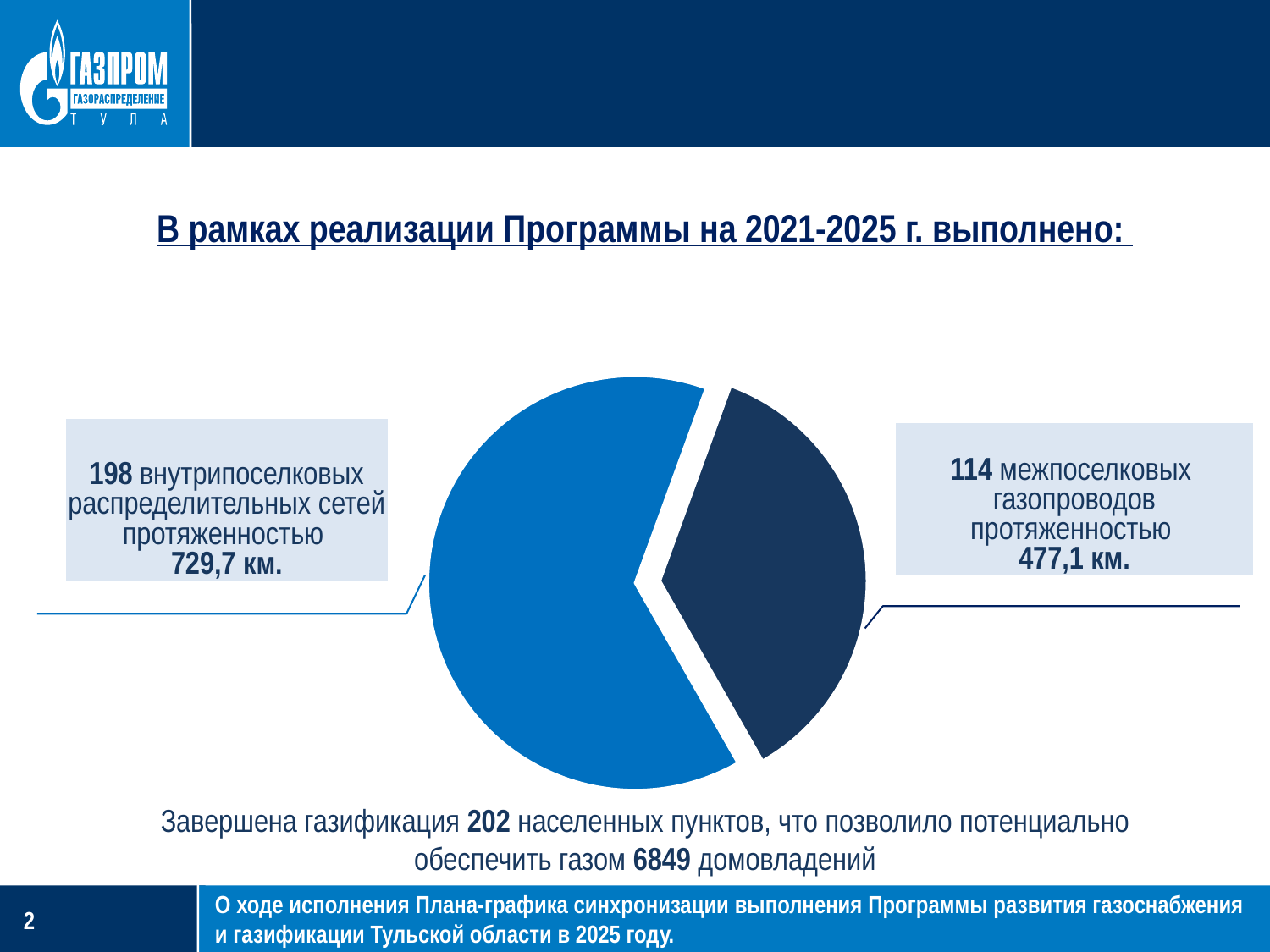

### Chart

| Category | Продажи |
|---|---|
| строительство межпоселковых газопроводов протяженностью 817,1 км. | 114.0 |
| строительство внутрипоселковой распределительной сети протяженностью 841,8 км. | 201.0 |
В рамках реализации Программы на 2021-2025 г. выполнено:
| 198 внутрипоселковых распределительных сетей протяженностью 729,7 км. |
| --- |
| 114 межпоселковых газопроводов протяженностью 477,1 км. |
| --- |

Предусмотрена газификация 362 населенных пунктов и 14 758 домовладений
Завершена газификация 202 населенных пунктов, что позволило потенциально обеспечить газом 6849 домовладений
О ходе исполнения Плана-графика синхронизации выполнения Программы развития газоснабжения и газификации Тульской области в 2025 году.